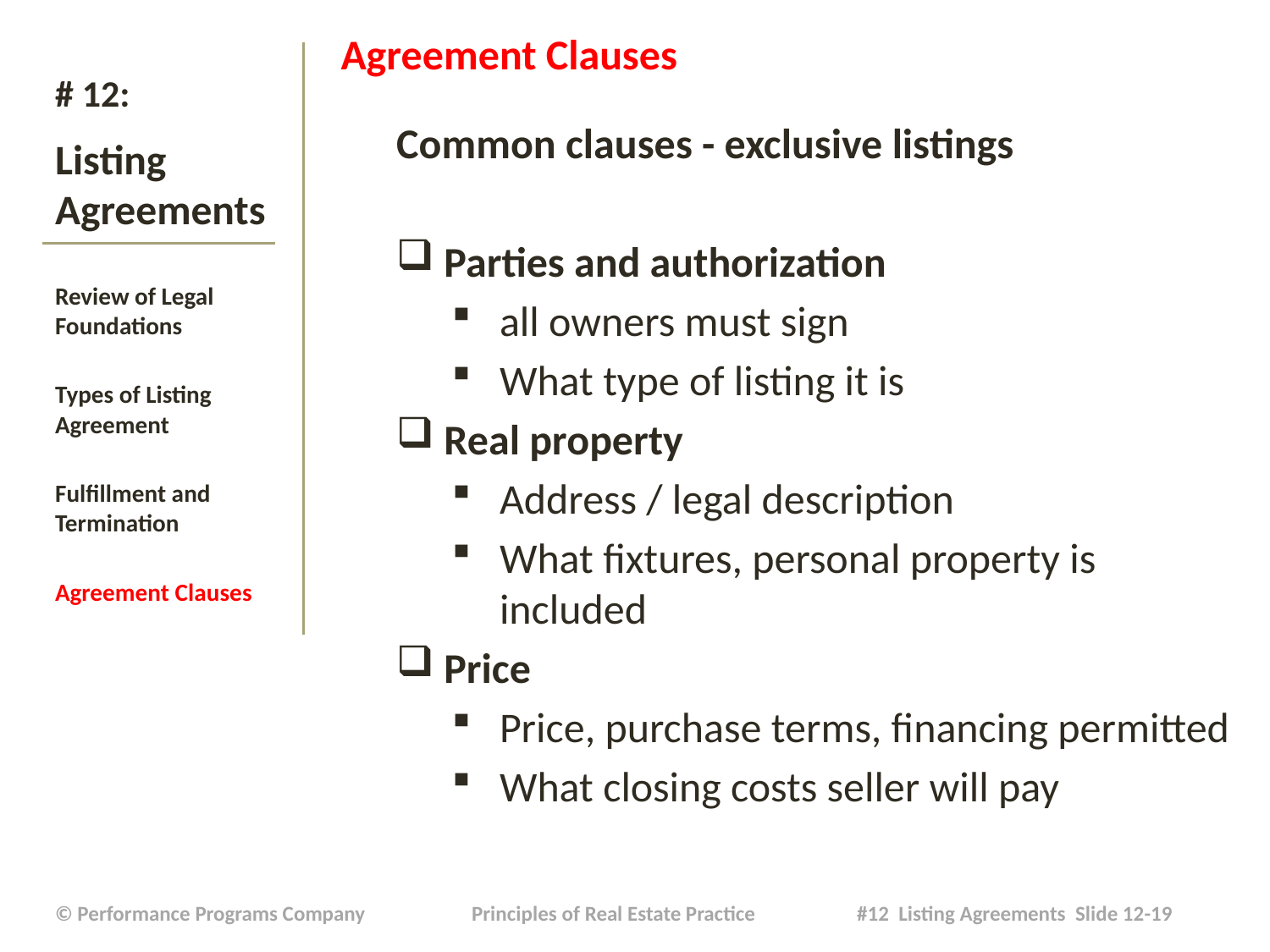

Agreement Clauses

Common clauses - exclusive listings

Parties and authorization
all owners must sign
What type of listing it is
Real property
Address / legal description
What fixtures, personal property is included
Price
Price, purchase terms, financing permitted
What closing costs seller will pay

# # 12: Listing Agreements

Review of Legal Foundations

Types of Listing Agreement

Fulfillment and Termination

Agreement Clauses

| © Performance Programs Company Principles of Real Estate Practice #12 Listing Agreements Slide 12-19 |
| --- |